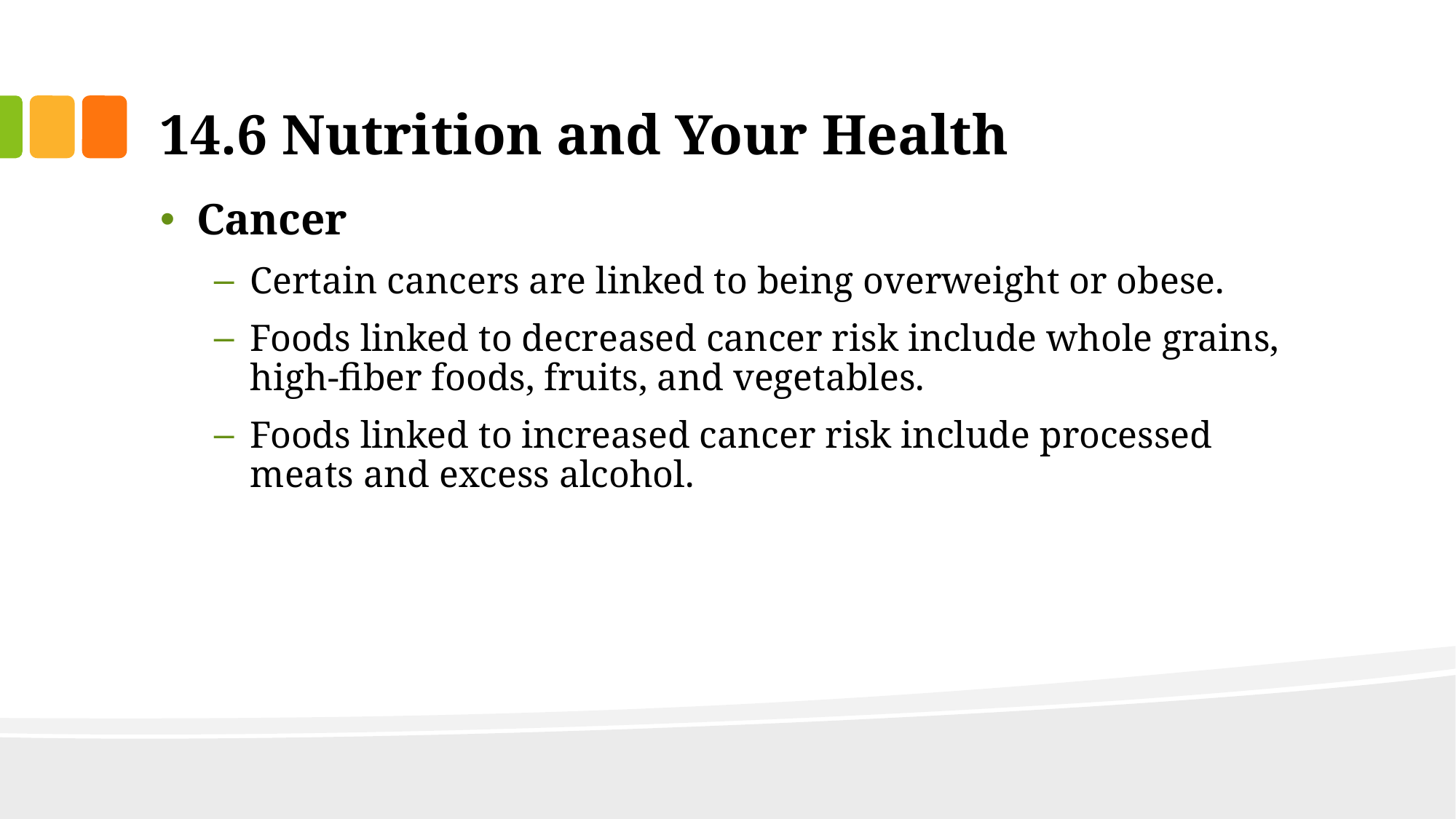

# 14.6 Nutrition and Your Health
Cancer
Certain cancers are linked to being overweight or obese.
Foods linked to decreased cancer risk include whole grains, high-fiber foods, fruits, and vegetables.
Foods linked to increased cancer risk include processed meats and excess alcohol.